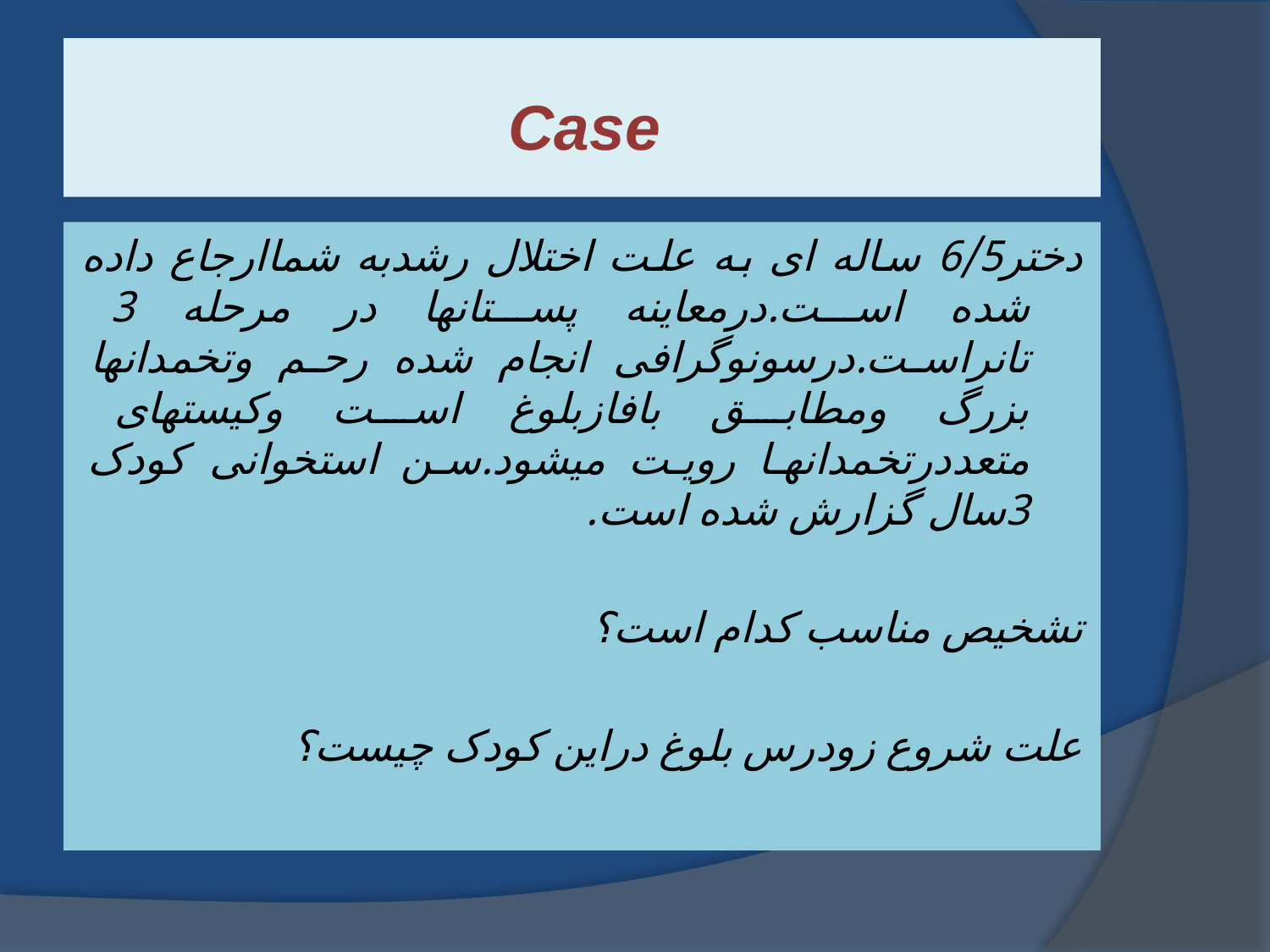

# Case
دختر6/5 ساله ای به علت اختلال رشدبه شماارجاع داده شده است.درمعاینه پستانها در مرحله 3 تانراست.درسونوگرافی انجام شده رحم وتخمدانها بزرگ ومطابق بافازبلوغ است وکیستهای متعددرتخمدانها رویت میشود.سن استخوانی کودک 3سال گزارش شده است.

تشخیص مناسب کدام است؟

علت شروع زودرس بلوغ دراین کودک چیست؟